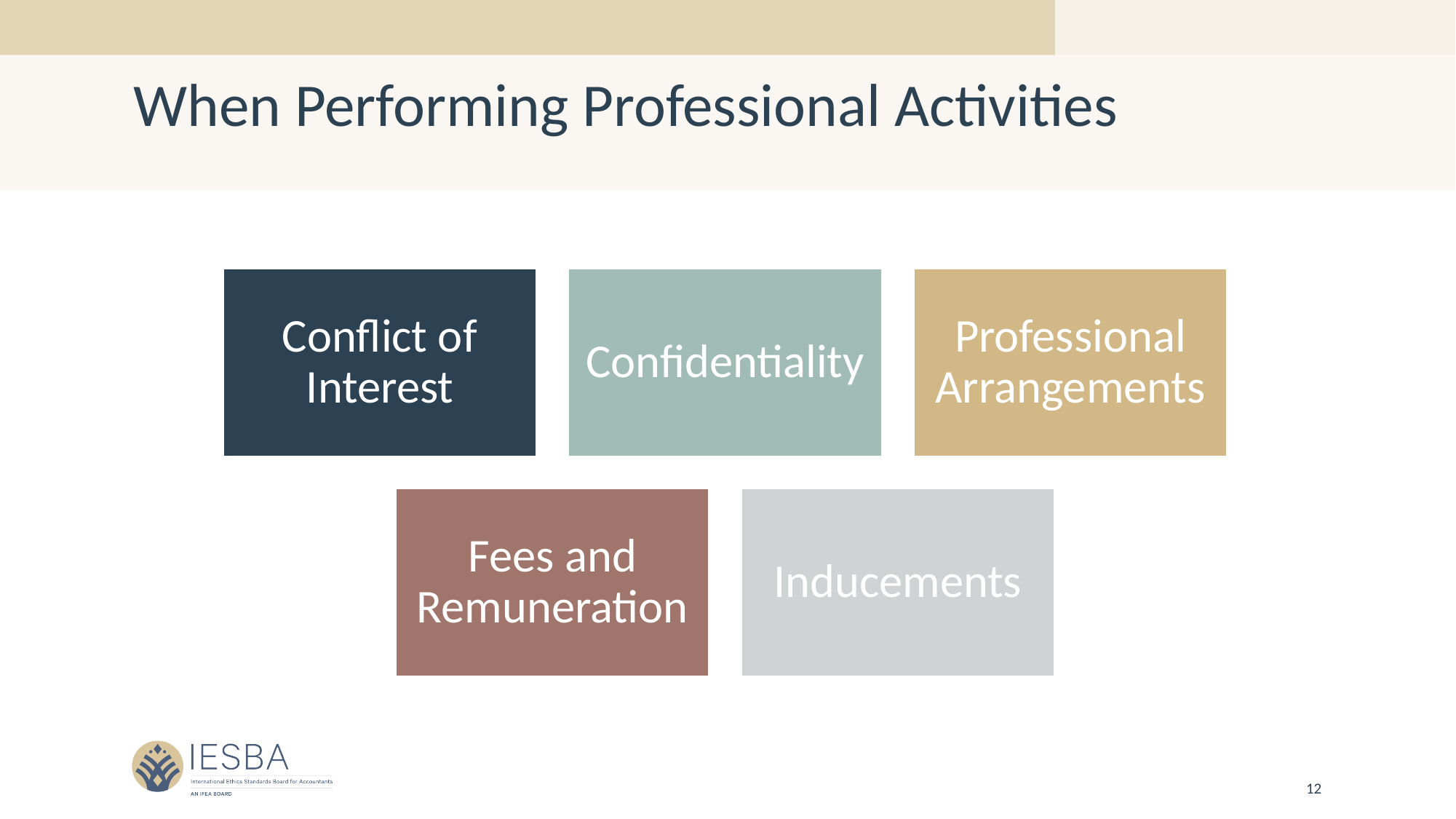

# When Performing Professional Activities
Conflict of Interest
Confidentiality
Professional Arrangements
Fees and Remuneration
Inducements
12